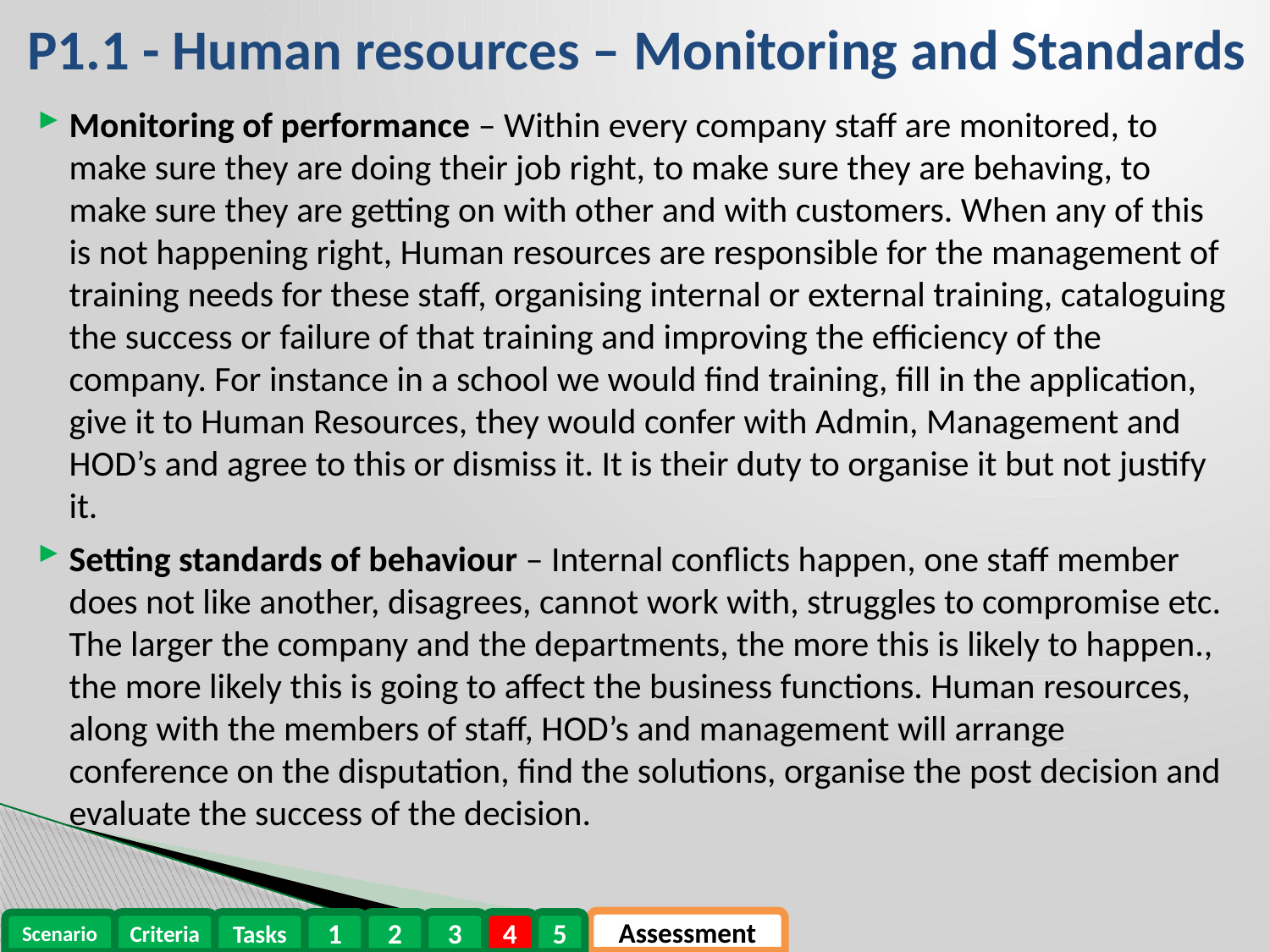

# P1.1 - Human resources – Monitoring and Standards
Monitoring of performance – Within every company staff are monitored, to make sure they are doing their job right, to make sure they are behaving, to make sure they are getting on with other and with customers. When any of this is not happening right, Human resources are responsible for the management of training needs for these staff, organising internal or external training, cataloguing the success or failure of that training and improving the efficiency of the  company. For instance in a school we would find training, fill in the application, give it to Human Resources, they would confer with Admin, Management and HOD’s and agree to this or dismiss it. It is their duty to organise it but not justify it.
Setting standards of behaviour – Internal conflicts happen, one staff member does not like another, disagrees, cannot work with, struggles to compromise etc. The larger the company and the departments, the more this is likely to happen., the more likely this is going to affect the business functions. Human resources, along with the members of staff, HOD’s and management will arrange conference on the disputation, find the solutions, organise the post decision and  evaluate the success of the decision.